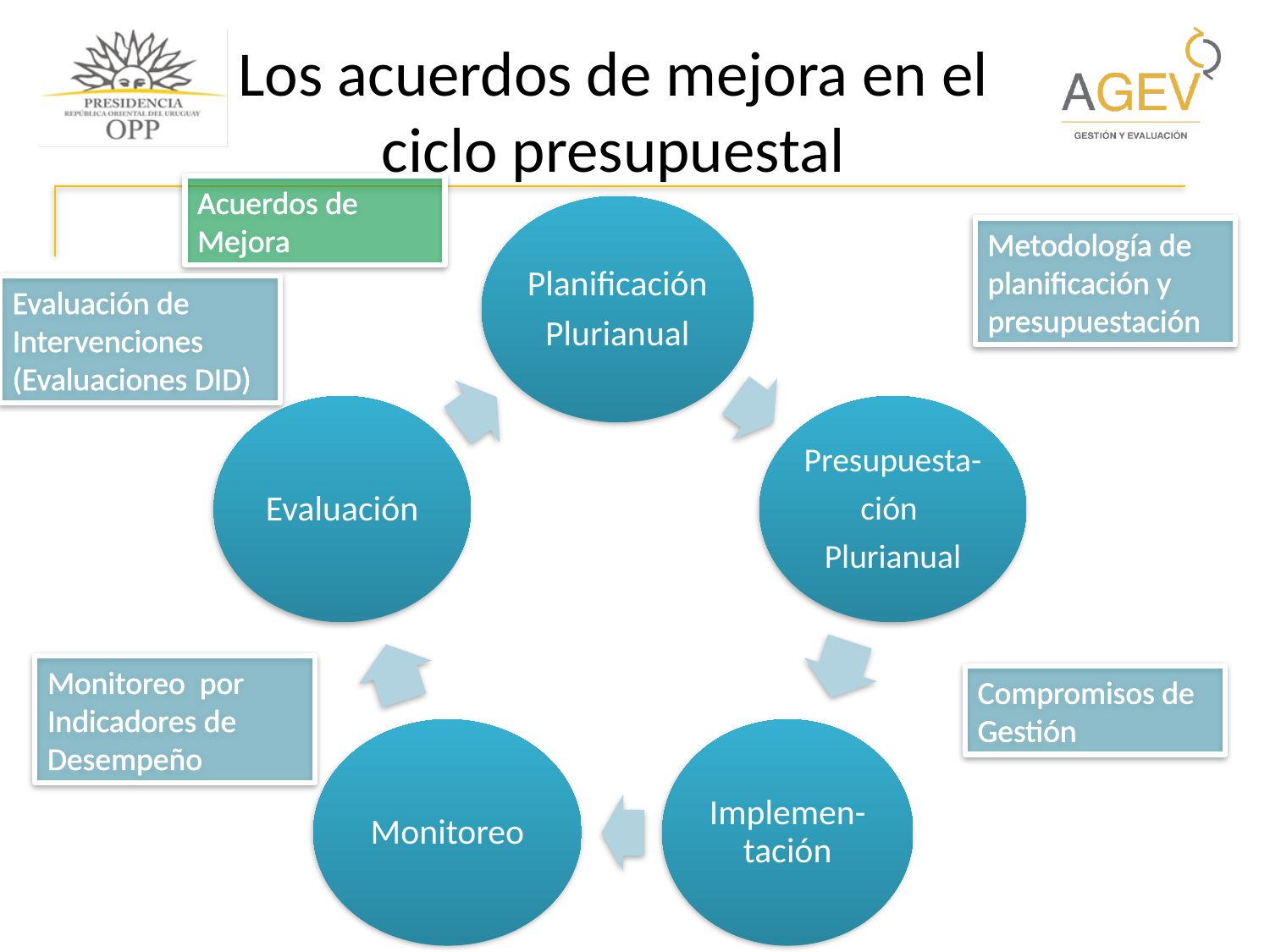

Los acuerdos de mejora en el ciclo presupuestal
Acuerdos de Mejora
Planificación
Plurianual

Presupuesta-
ción
Plurianual

Implemen-tación

Monitoreo

Evaluación

Metodología de planificación y presupuestación
Evaluación de Intervenciones (Evaluaciones DID)
Monitoreo  por Indicadores de Desempeño
Compromisos de Gestión